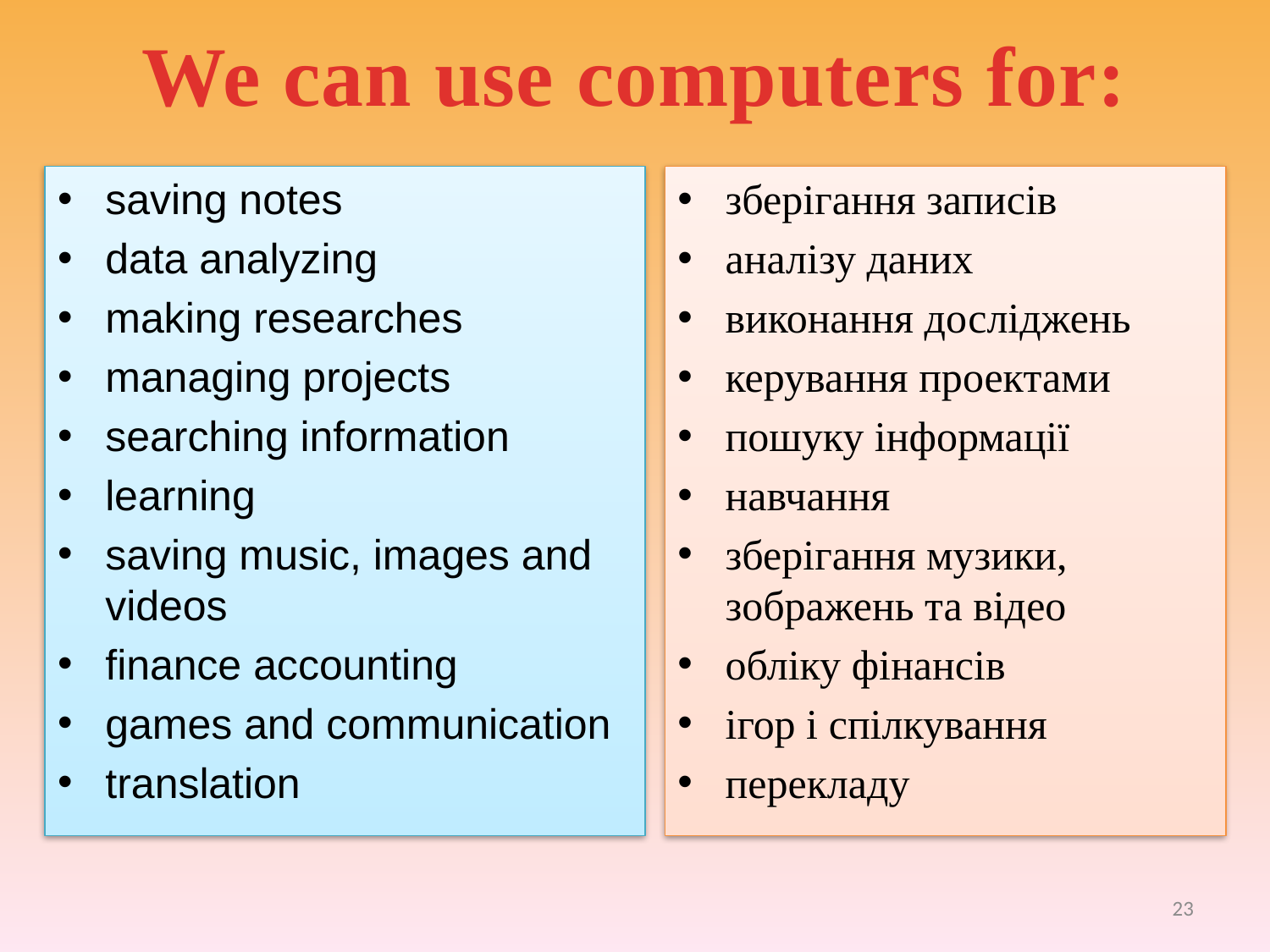

# We can use computers for:
saving notes
data analyzing
making researches
managing projects
searching information
learning
saving music, images and videos
finance accounting
games and communication
translation
зберігання записів
аналізу даних
виконання досліджень
керування проектами
пошуку інформації
навчання
зберігання музики, зображень та відео
обліку фінансів
ігор і спілкування
перекладу

23